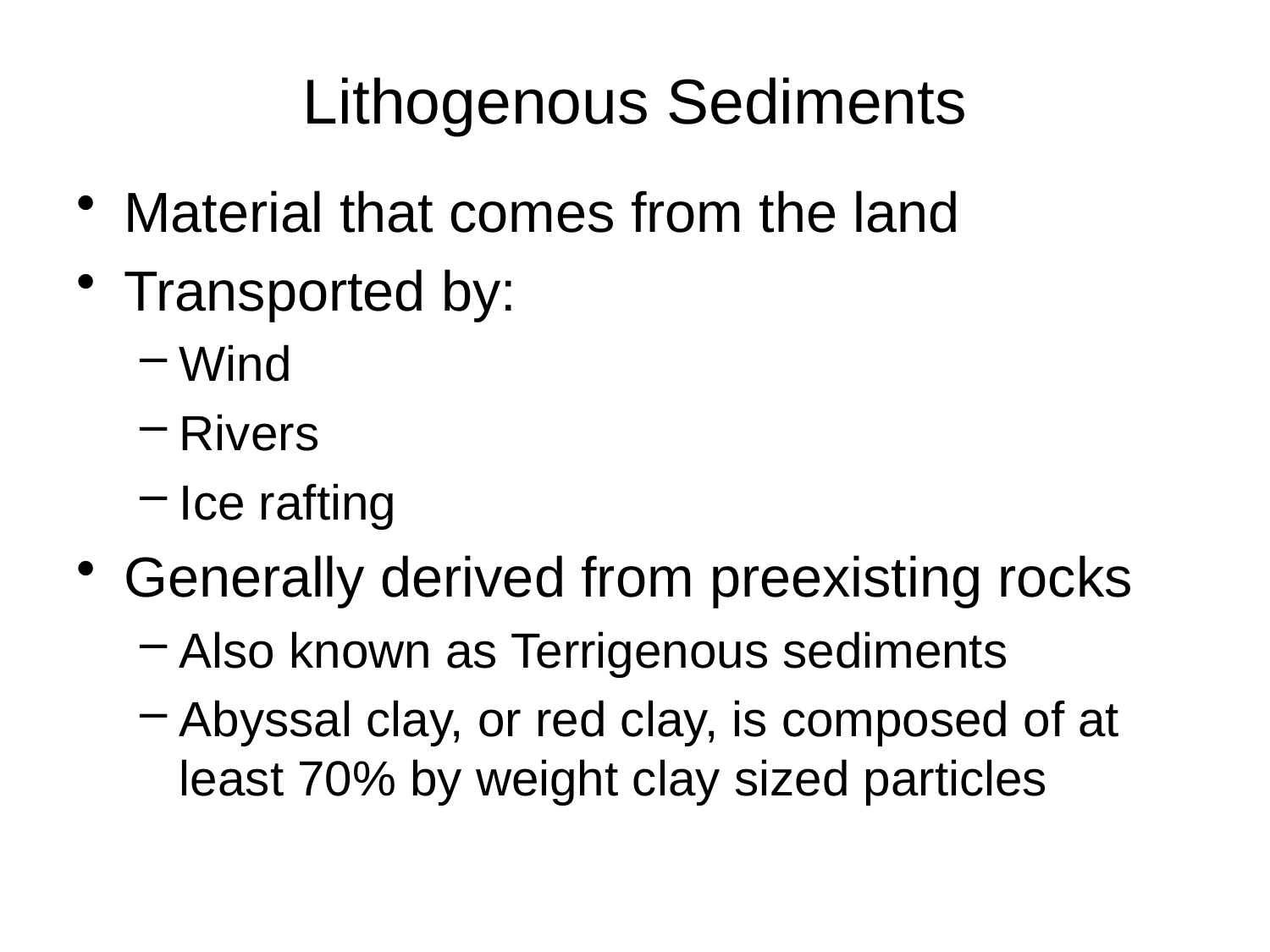

# Lithogenous Sediments
Material that comes from the land
Transported by:
Wind
Rivers
Ice rafting
Generally derived from preexisting rocks
Also known as Terrigenous sediments
Abyssal clay, or red clay, is composed of at least 70% by weight clay sized particles